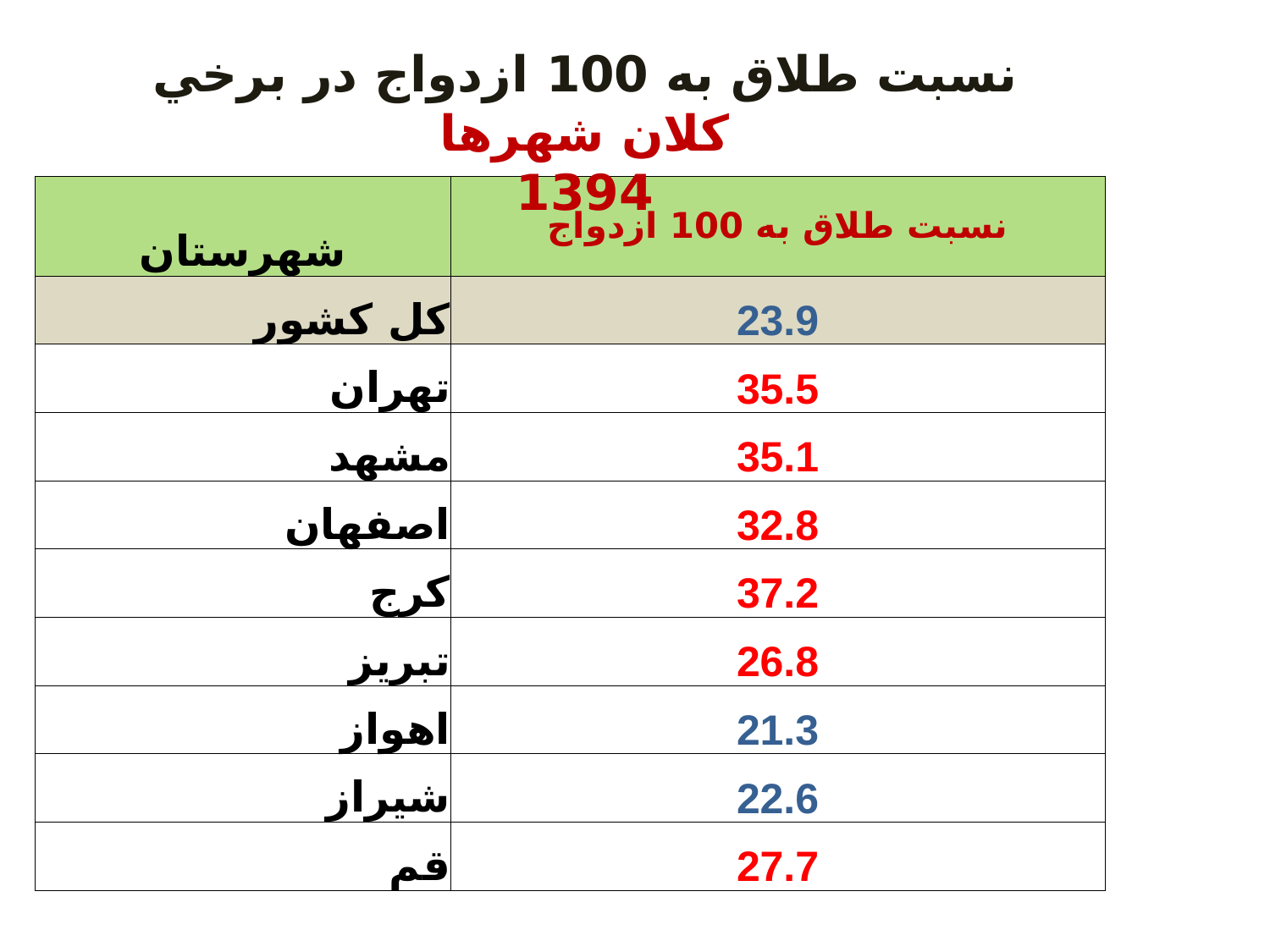

نسبت طلاق به 100 ازدواج در برخي کلان شهرها
1394
| شهرستان | نسبت طلاق به 100 ازدواج |
| --- | --- |
| کل کشور | 23.9 |
| تهران | 35.5 |
| مشهد | 35.1 |
| اصفهان | 32.8 |
| کرج | 37.2 |
| تبريز | 26.8 |
| اهواز | 21.3 |
| شيراز | 22.6 |
| قم | 27.7 |